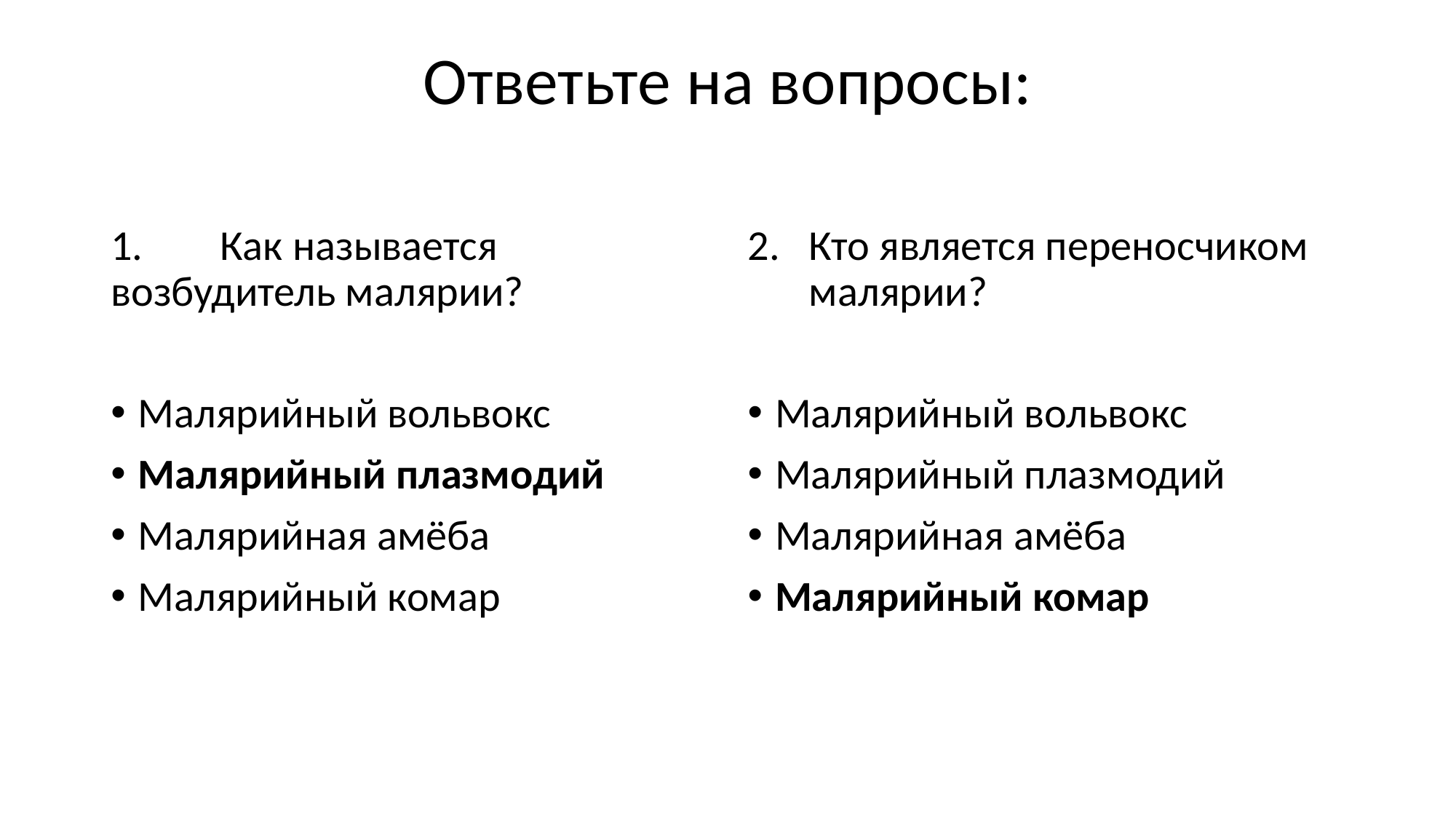

# Ответьте на вопросы:
1.	Как называется возбудитель малярии?

Малярийный вольвокс
Малярийный плазмодий
Малярийная амёба
Малярийный комар

Кто является переносчиком малярии?

Малярийный вольвокс
Малярийный плазмодий
Малярийная амёба
Малярийный комар